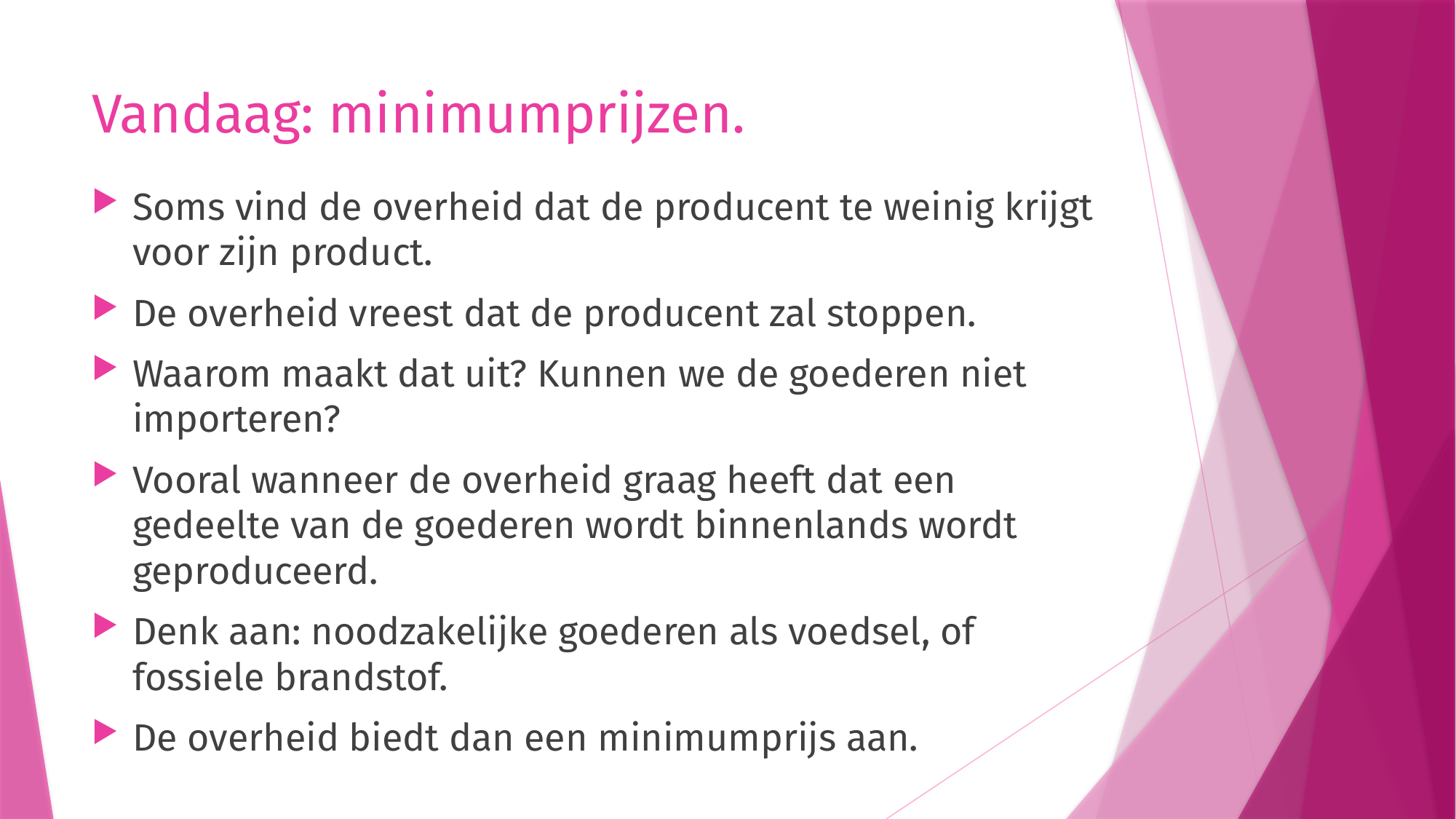

# Vandaag: minimumprijzen.
Soms vind de overheid dat de producent te weinig krijgt voor zijn product.
De overheid vreest dat de producent zal stoppen.
Waarom maakt dat uit? Kunnen we de goederen niet importeren?
Vooral wanneer de overheid graag heeft dat een gedeelte van de goederen wordt binnenlands wordt geproduceerd.
Denk aan: noodzakelijke goederen als voedsel, of fossiele brandstof.
De overheid biedt dan een minimumprijs aan.